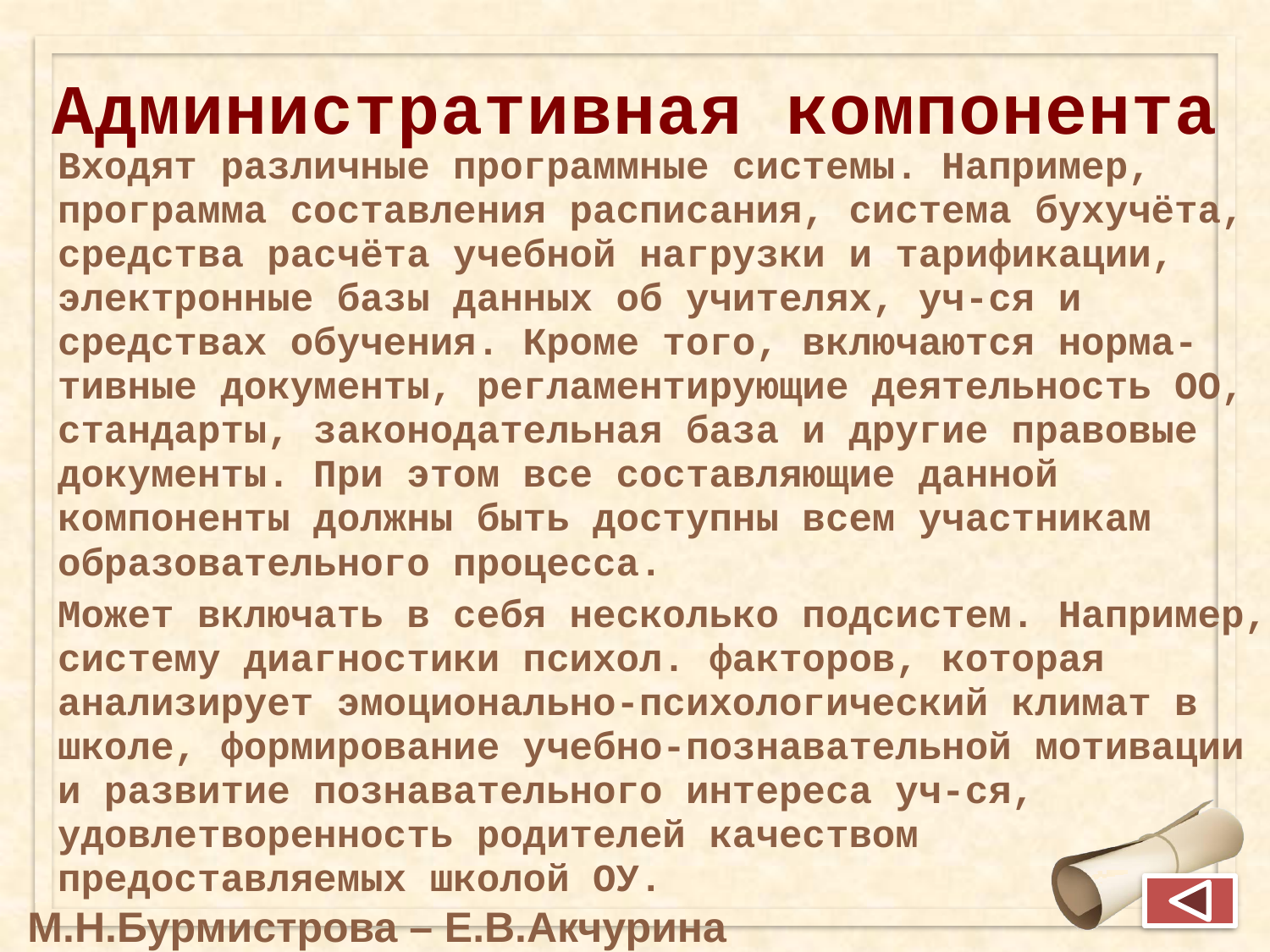

# Административная компонента
Входят различные программные системы. Например, программа составления расписания, система бухучёта, средства расчёта учебной нагрузки и тарификации, электронные базы данных об учителях, уч-ся и средствах обучения. Кроме того, включаются норма-тивные документы, регламентирующие деятельность ОО, стандарты, законодательная база и другие правовые документы. При этом все составляющие данной компоненты должны быть доступны всем участникам образовательного процесса.
Может включать в себя несколько подсистем. Например, систему диагностики психол. факторов, которая анализирует эмоционально-психологический климат в школе, формирование учебно-познавательной мотивации и развитие познавательного интереса уч-ся, удовлетворенность родителей качеством предоставляемых школой ОУ.